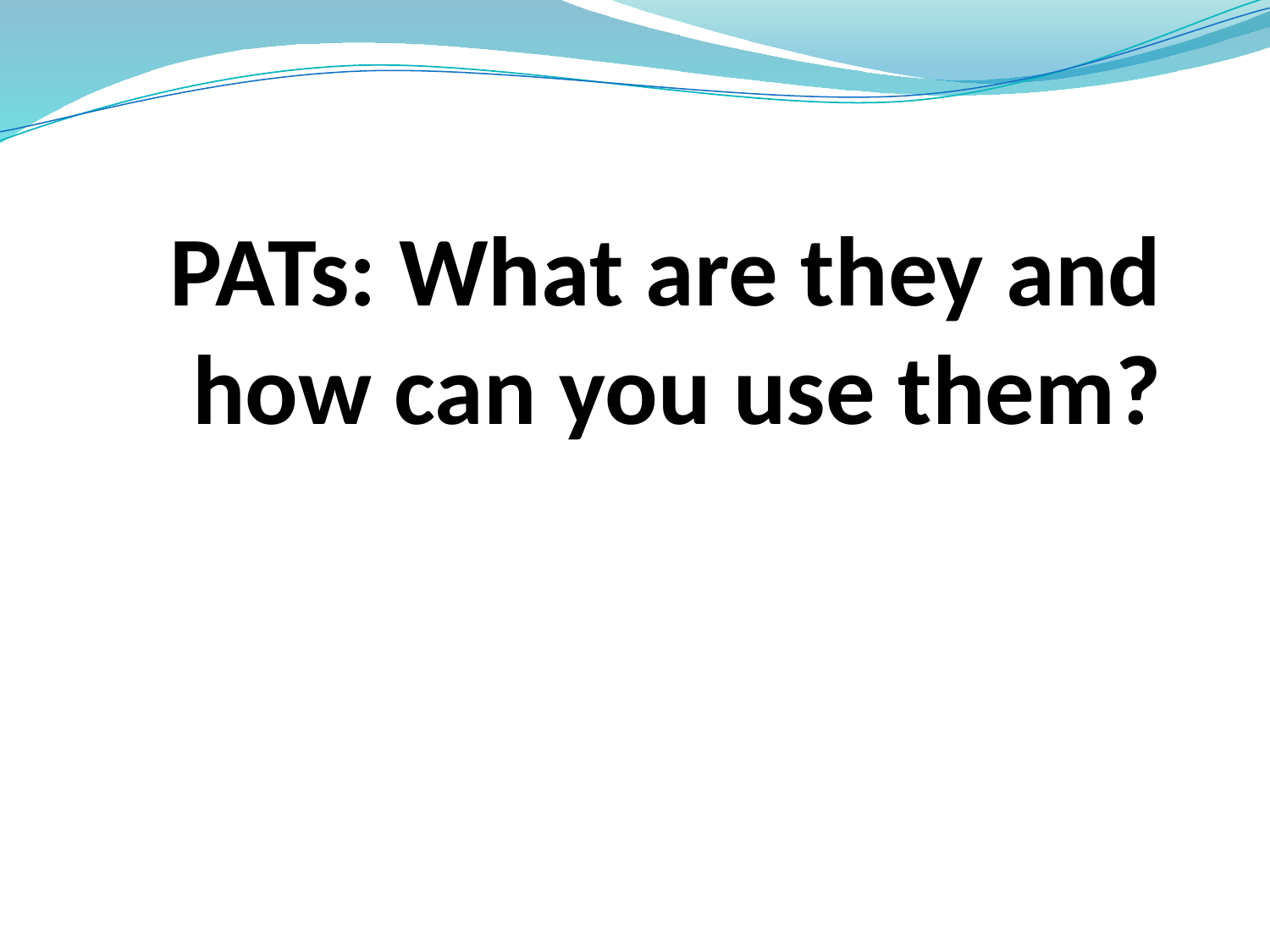

# PATs: What are they and how can you use them?